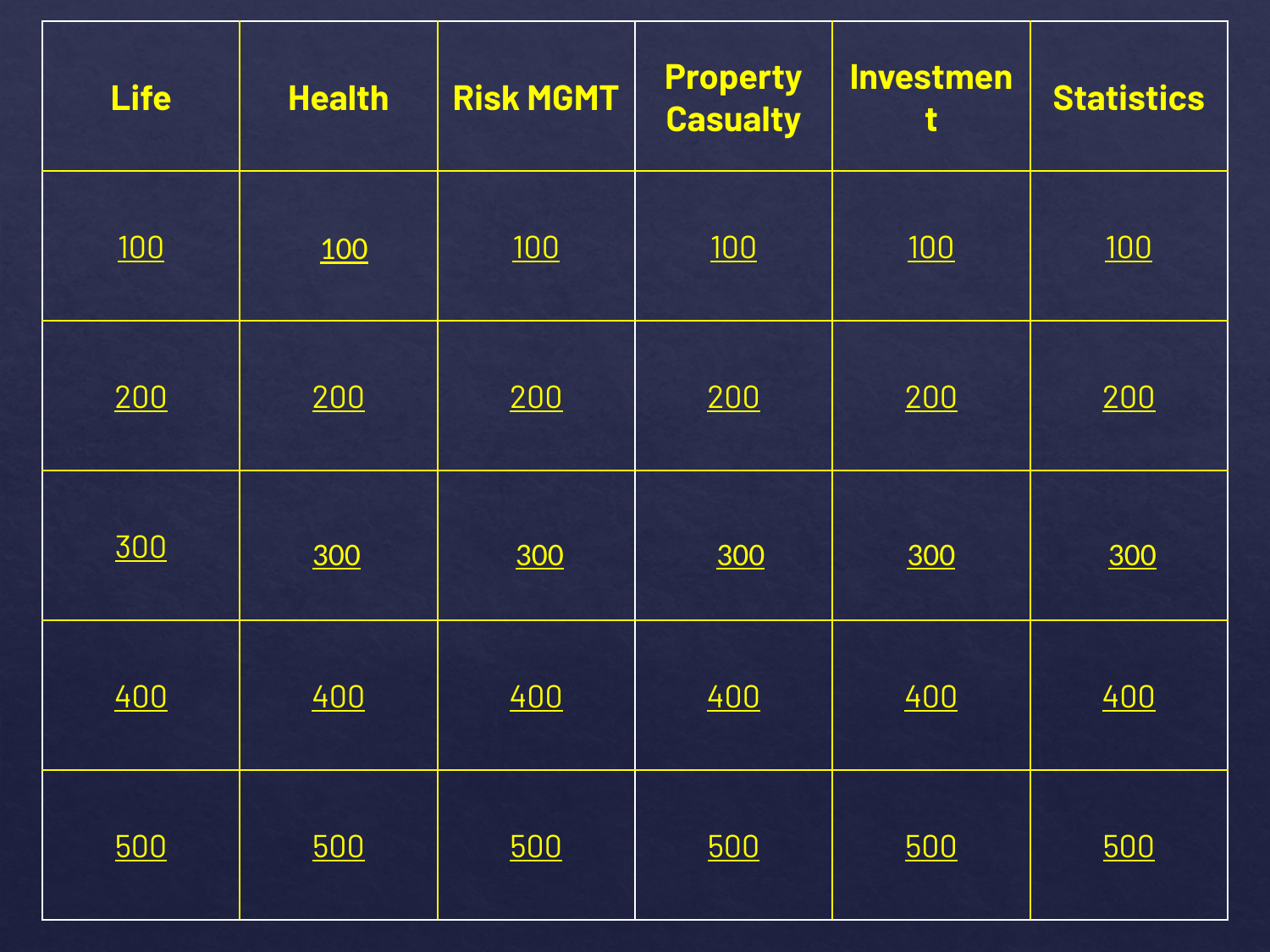

| Life | Health | Risk MGMT | Property Casualty | Investment | Statistics |
| --- | --- | --- | --- | --- | --- |
| 100 |  | 100 | 100 | 100 | 100 |
| 200 | 200 | 200 | 200 | 200 | 200 |
| 300 |  |  |  |  |  |
| 400 | 400 | 400 | 400 | 400 | 400 |
| 500 | 500 | 500 | 500 | 500 | 500 |
100
300
300
300
300
300